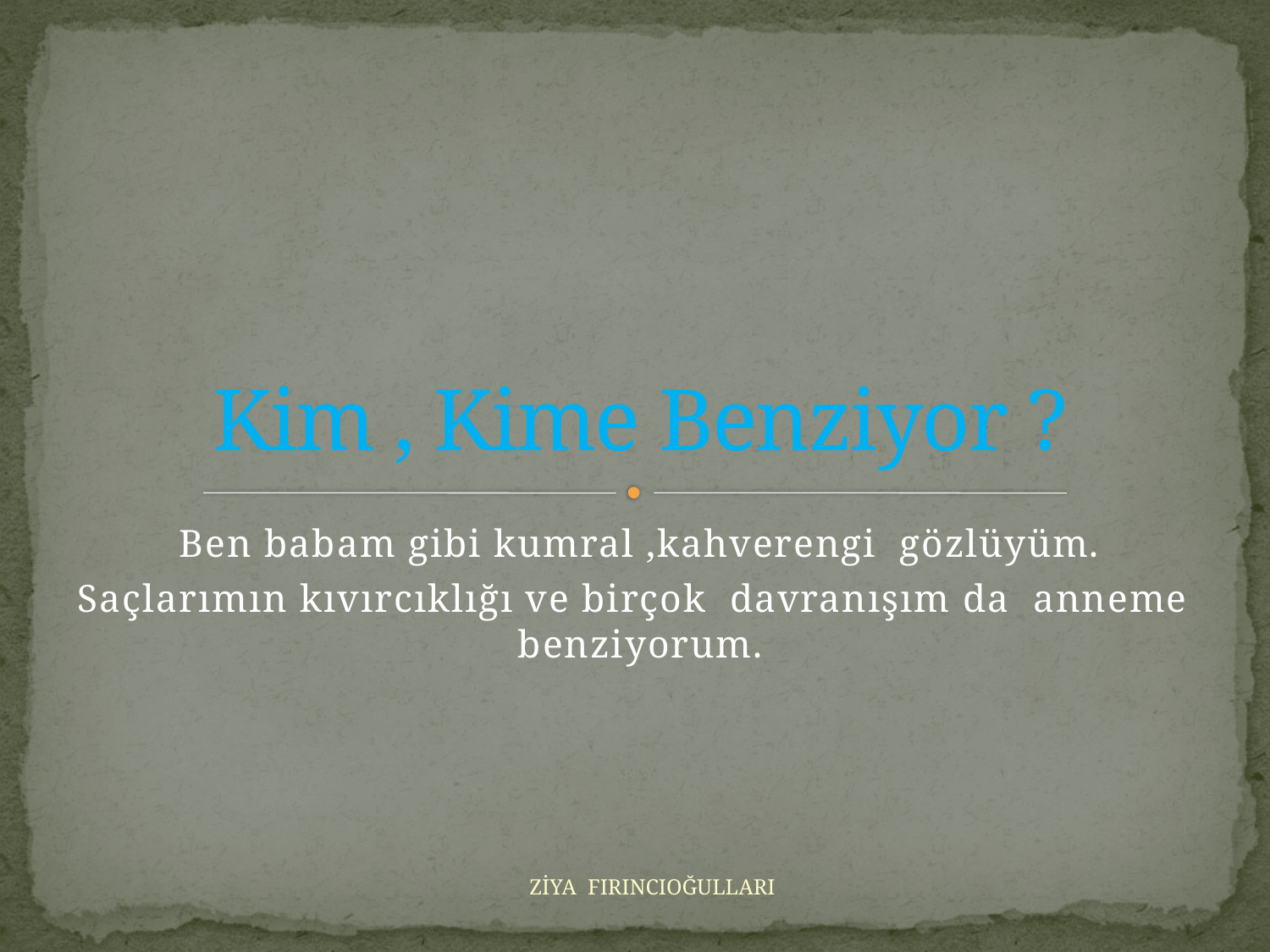

# Kim , Kime Benziyor ?
Ben babam gibi kumral ,kahverengi  gözlüyüm.
Saçlarımın kıvırcıklığı ve birçok  davranışım da  anneme  benziyorum.
ZİYA  FIRINCIOĞULLARI